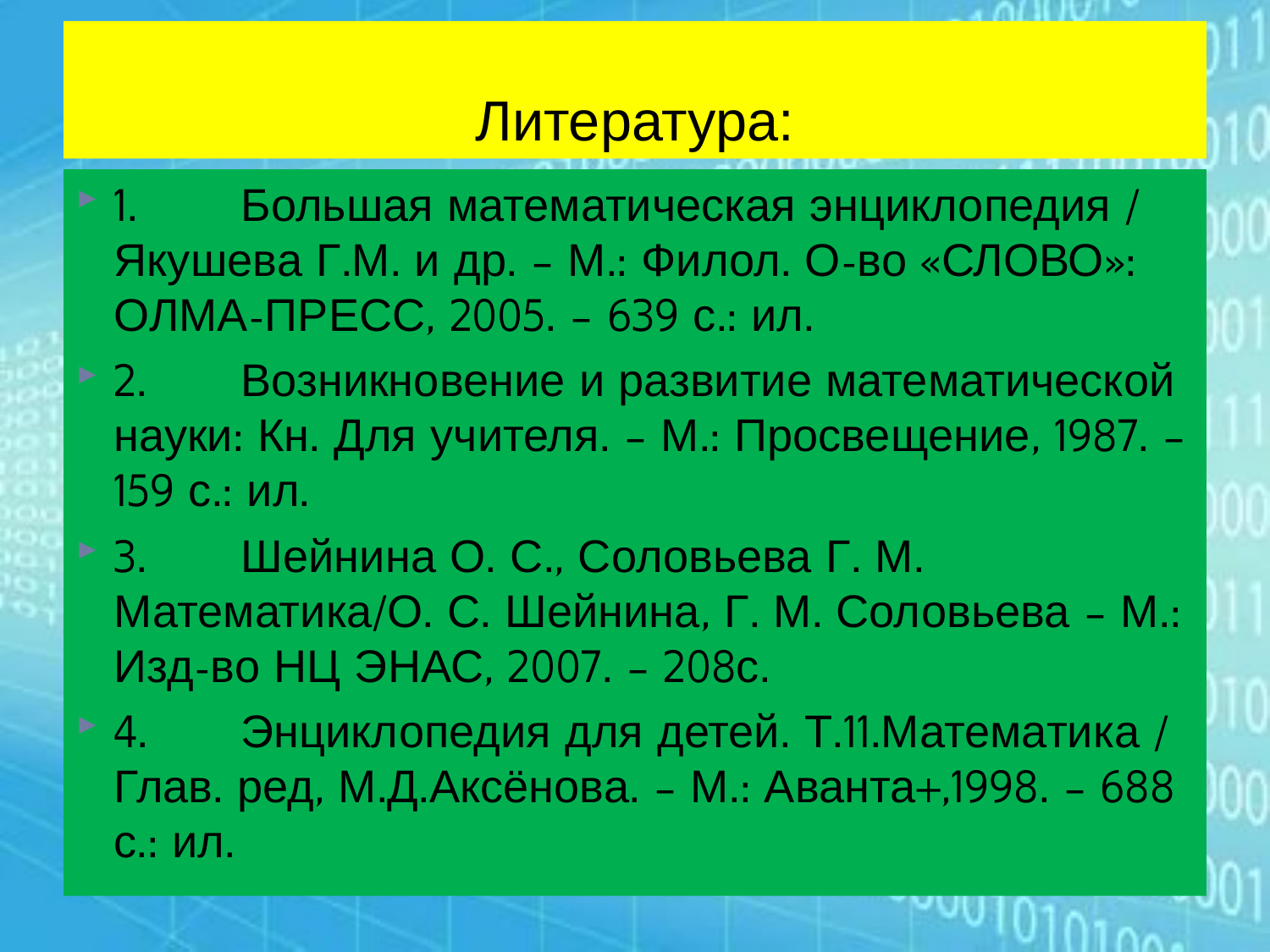

# Литература:
1.	Большая математическая энциклопедия / Якушева Г.М. и др. – М.: Филол. О-во «СЛОВО»: ОЛМА-ПРЕСС, 2005. – 639 с.: ил.
2.	Возникновение и развитие математической науки: Кн. Для учителя. – М.: Просвещение, 1987. – 159 с.: ил.
3.	Шейнина О. С., Соловьева Г. М. Математика/О. С. Шейнина, Г. М. Соловьева – М.: Изд-во НЦ ЭНАС, 2007. – 208с.
4.	Энциклопедия для детей. Т.11.Математика / Глав. ред, М.Д.Аксёнова. – М.: Аванта+,1998. – 688 с.: ил.